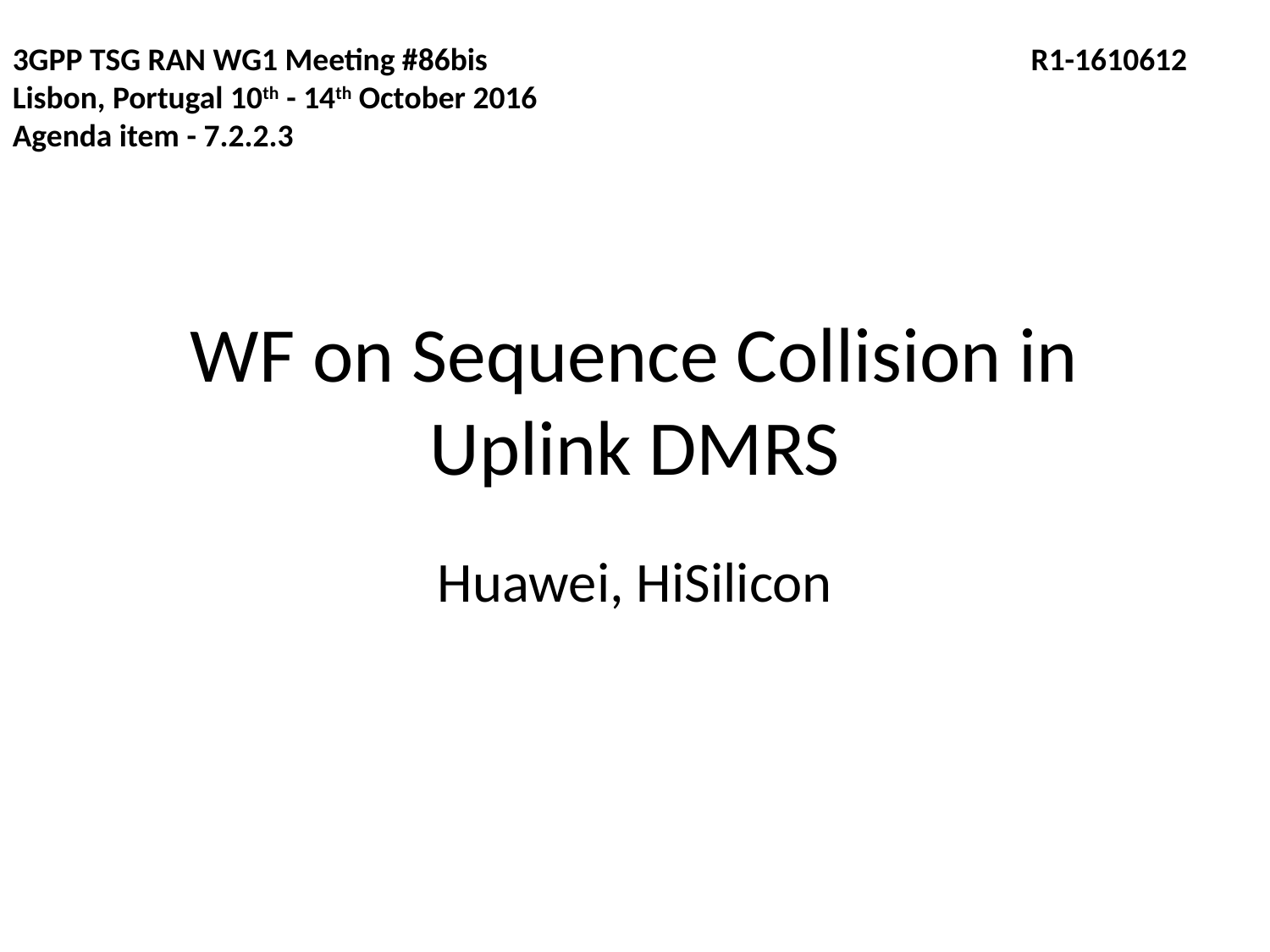

3GPP TSG RAN WG1 Meeting #86bis				                  R1-1610612
Lisbon, Portugal 10th - 14th October 2016
Agenda item - 7.2.2.3
# WF on Sequence Collision in Uplink DMRS
Huawei, HiSilicon